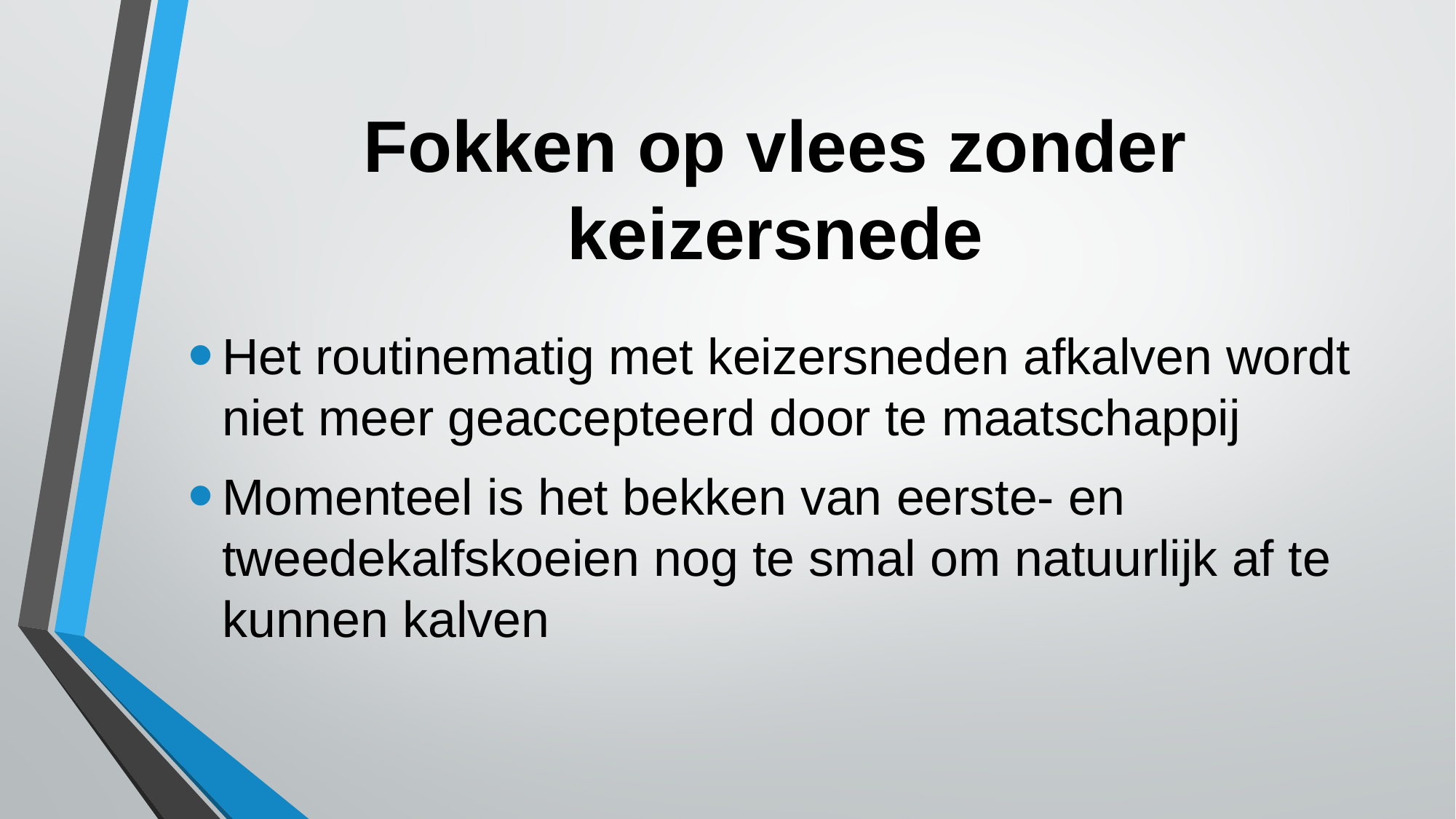

# Fokken op vlees zonder keizersnede
Het routinematig met keizersneden afkalven wordt niet meer geaccepteerd door te maatschappij
Momenteel is het bekken van eerste- en tweedekalfskoeien nog te smal om natuurlijk af te kunnen kalven